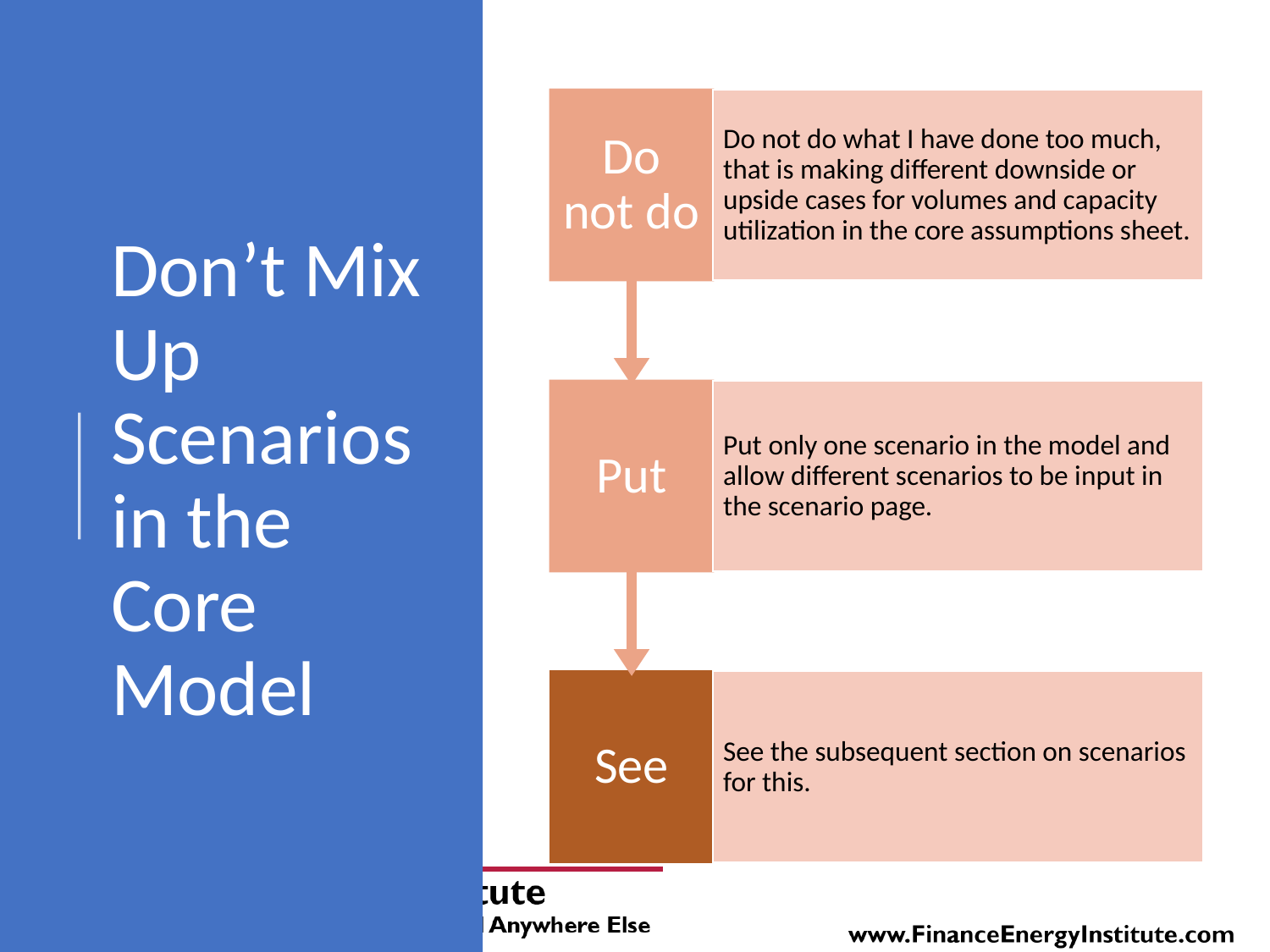

See
See the subsequent section on scenarios for this.
Put
Put only one scenario in the model and allow different scenarios to be input in the scenario page.
Do not do
Do not do what I have done too much, that is making different downside or upside cases for volumes and capacity utilization in the core assumptions sheet.
# Don’t Mix Up Scenarios in the Core Model